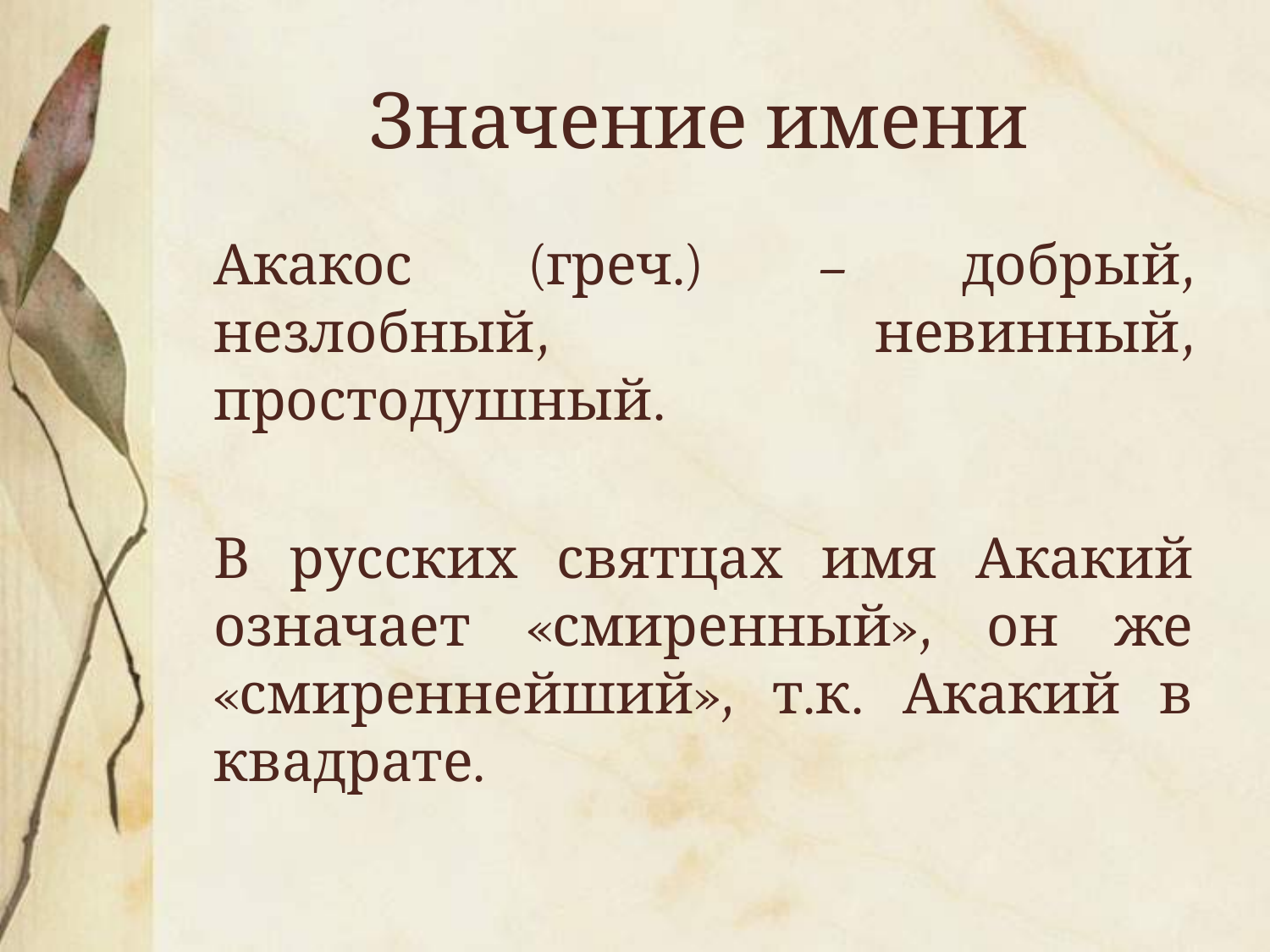

# Значение имени
Акакос (греч.) – добрый, незлобный, невинный, простодушный.

В русских святцах имя Акакий означает «смиренный», он же «смиреннейший», т.к. Акакий в квадрате.